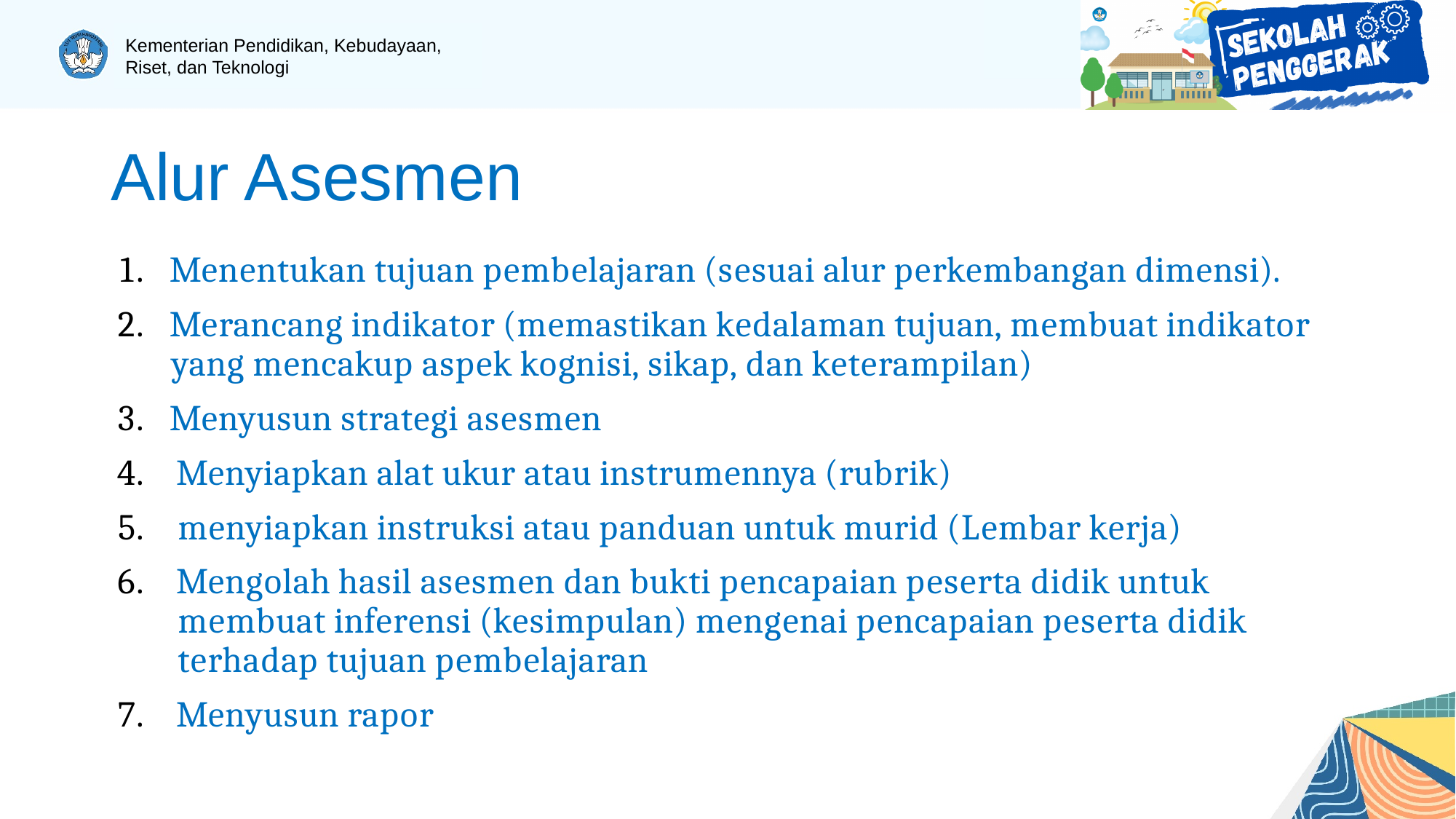

# Alur Asesmen
Menentukan tujuan pembelajaran (sesuai alur perkembangan dimensi).
Merancang indikator (memastikan kedalaman tujuan, membuat indikator yang mencakup aspek kognisi, sikap, dan keterampilan)
Menyusun strategi asesmen
Menyiapkan alat ukur atau instrumennya (rubrik)
menyiapkan instruksi atau panduan untuk murid (Lembar kerja)
Mengolah hasil asesmen dan bukti pencapaian peserta didik untuk membuat inferensi (kesimpulan) mengenai pencapaian peserta didik terhadap tujuan pembelajaran
Menyusun rapor